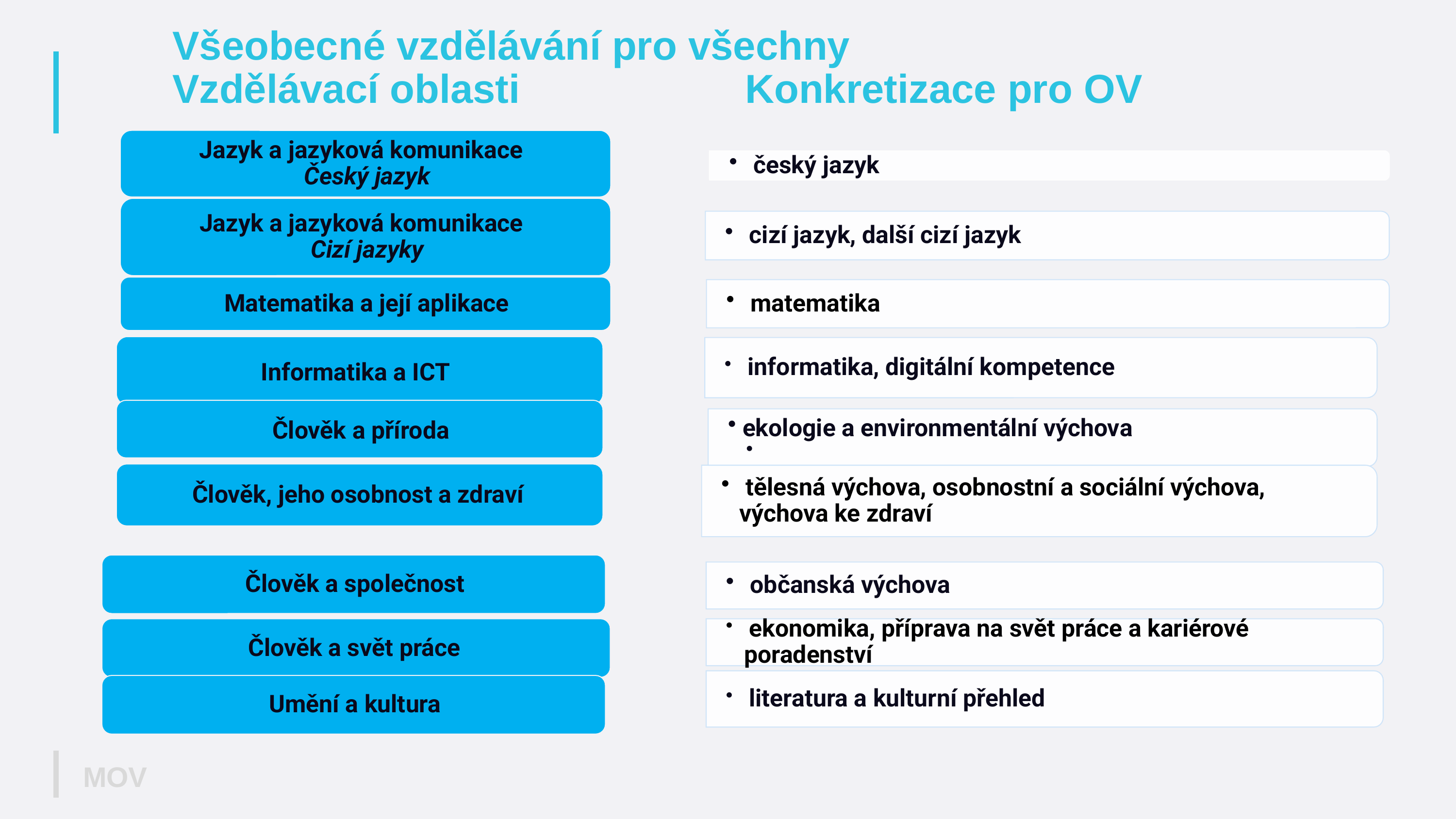

# Všeobecné vzdělávání pro všechny Vzdělávací oblasti                    Konkretizace pro OV
 český jazyk
Jazyk a jazyková komunikace
Český jazyk
 cizí jazyk, další cizí jazyk
Jazyk a jazyková komunikace
Cizí jazyky
 matematika
Matematika a její aplikace
 informatika, digitální kompetence
Informatika a ICT
 ekologie a environmentální výchova

Člověk a příroda

 tělesná výchova, osobnostní a sociální výchova, výchova ke zdraví
Člověk, jeho osobnost a zdraví
 občanská výchova
Člověk a společnost
 ekonomika, příprava na svět práce a kariérové poradenství

Člověk a svět práce

 literatura a kulturní přehled
Umění a kultura